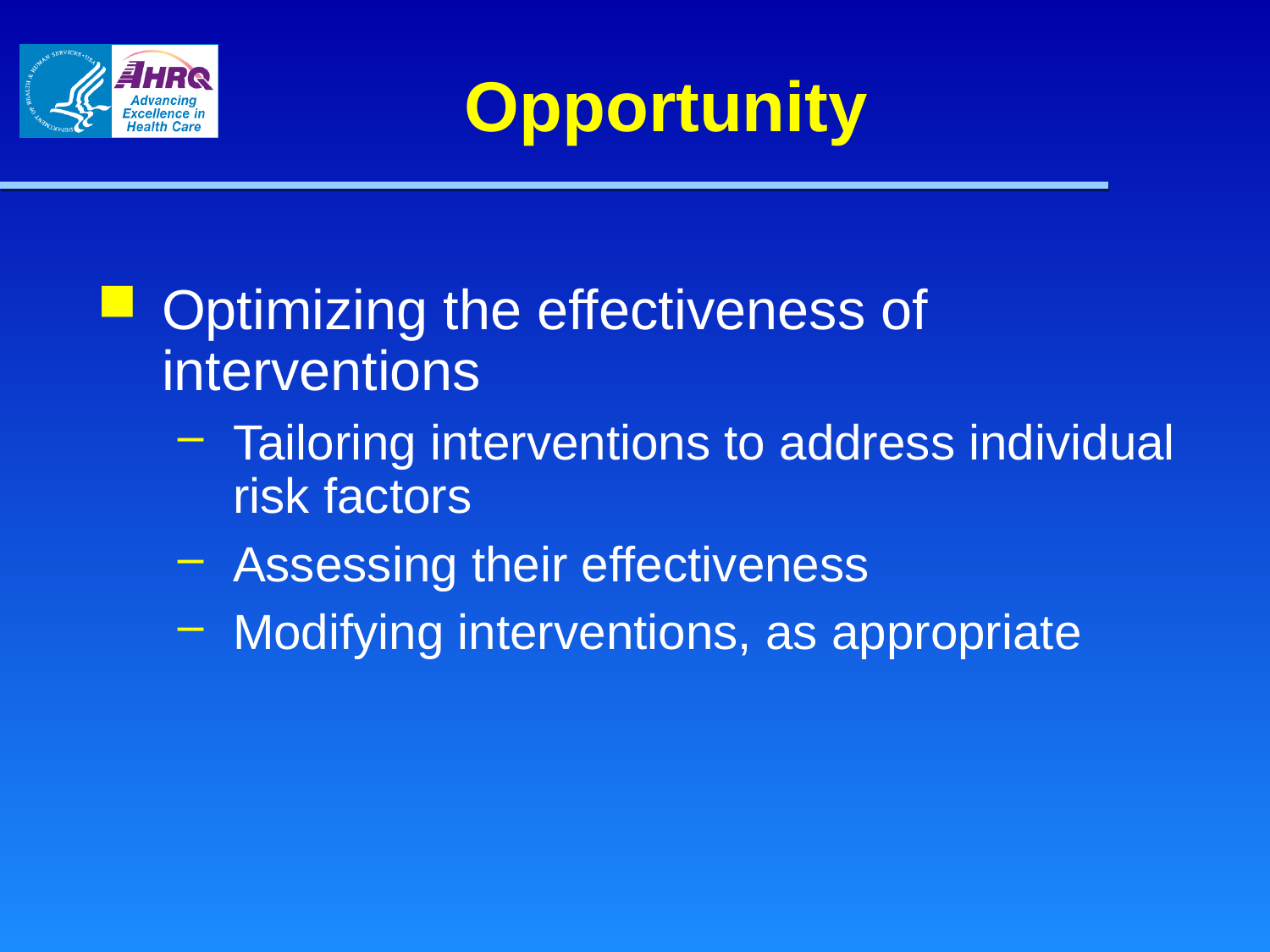

# Opportunity
Optimizing the effectiveness of interventions
Tailoring interventions to address individual risk factors
Assessing their effectiveness
Modifying interventions, as appropriate